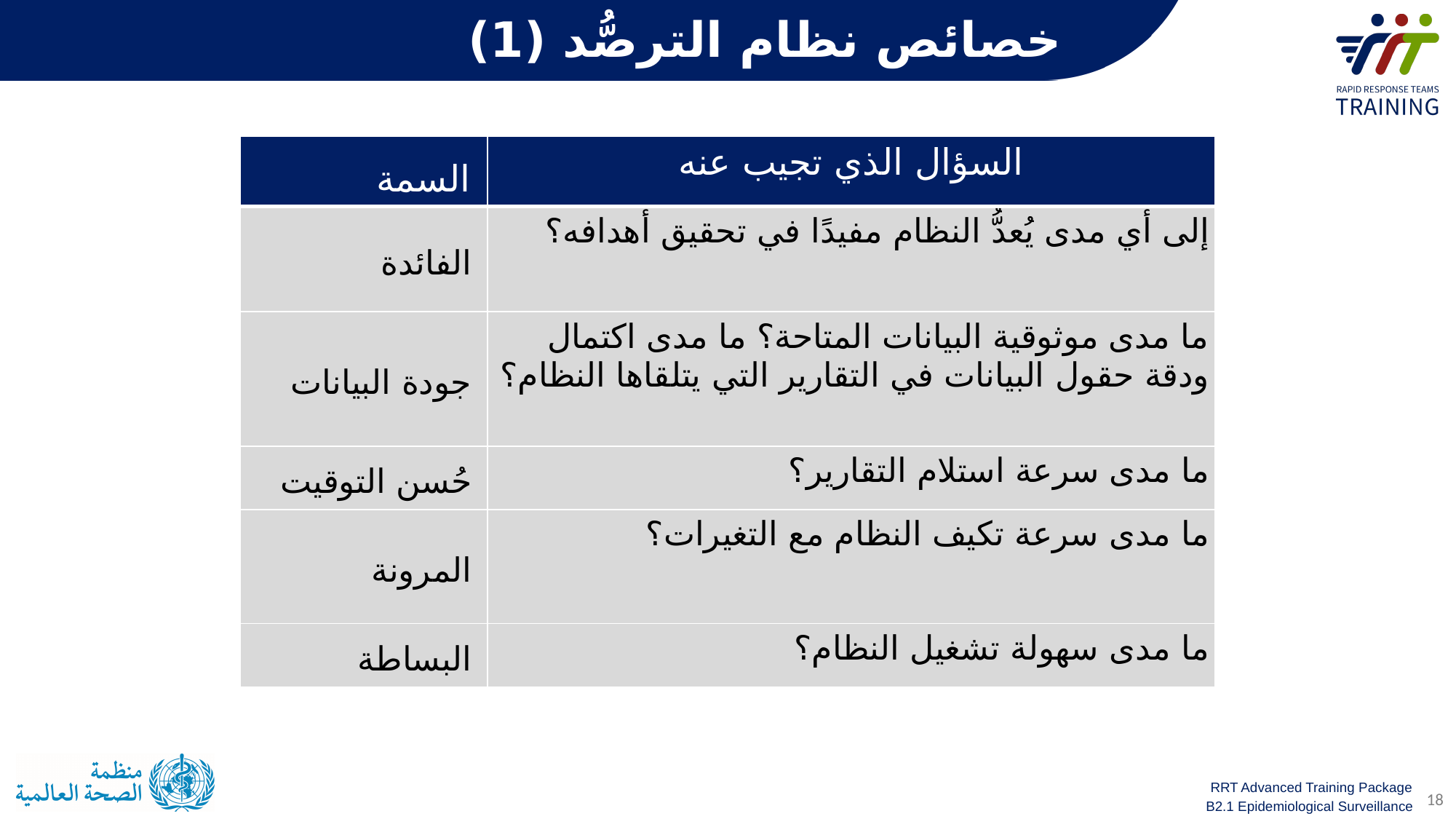

خصائص نظام الترصُّد (1)
| السمة | السؤال الذي تجيب عنه |
| --- | --- |
| الفائدة | إلى أي مدى يُعدُّ النظام مفيدًا في تحقيق أهدافه؟ |
| جودة البيانات | ما مدى موثوقية البيانات المتاحة؟ ما مدى اكتمال ودقة حقول البيانات في التقارير التي يتلقاها النظام؟ |
| ‏حُسن التوقيت | ما مدى سرعة استلام التقارير؟ |
| المرونة | ما مدى سرعة تكيف النظام مع التغيرات؟ |
| البساطة | ما مدى سهولة تشغيل النظام؟ |